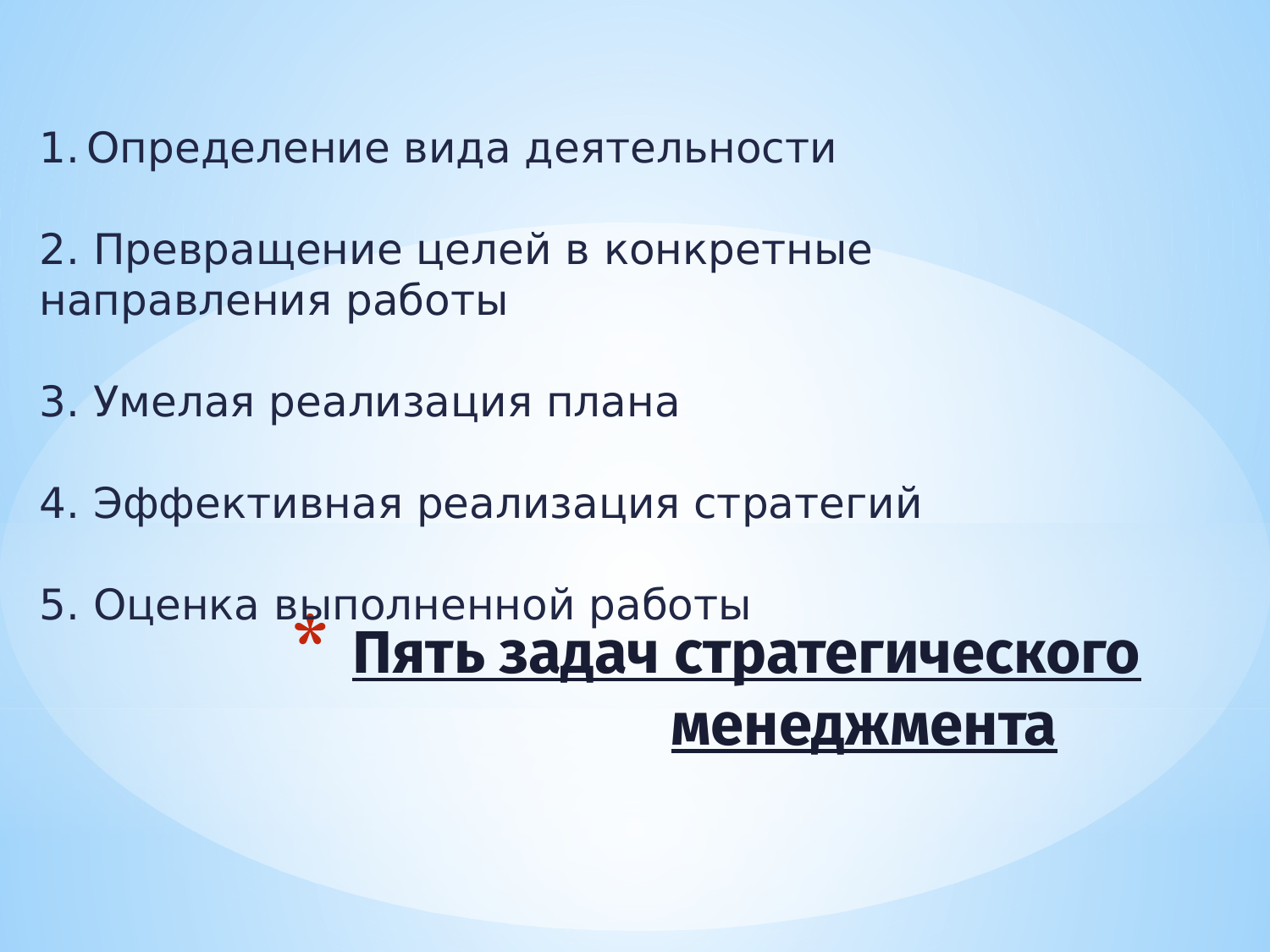

Определение вида деятельности

2. Превращение целей в конкретные
направления работы

3. Умелая реализация плана

4. Эффективная реализация стратегий

5. Оценка выполненной работы
# Пять задач стратегического менеджмента